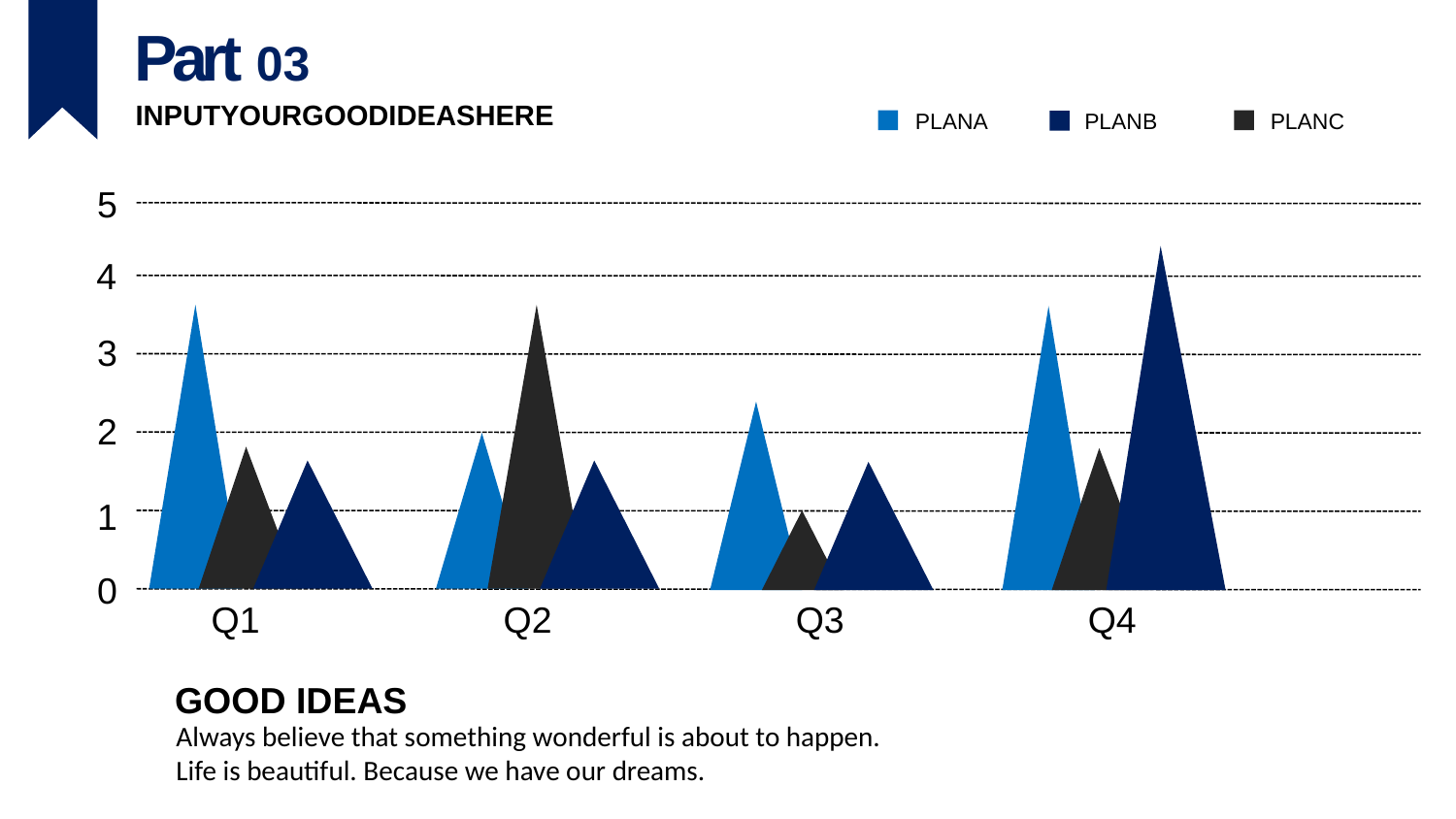

Part 03
INPUTYOURGOODIDEASHERE
PLANC
PLANA
PLANB

5
4

3
2

1

0
Q1
Q2
Q3
Q4
GOOD IDEAS
Always believe that something wonderful is about to happen.
Life is beautiful. Because we have our dreams.